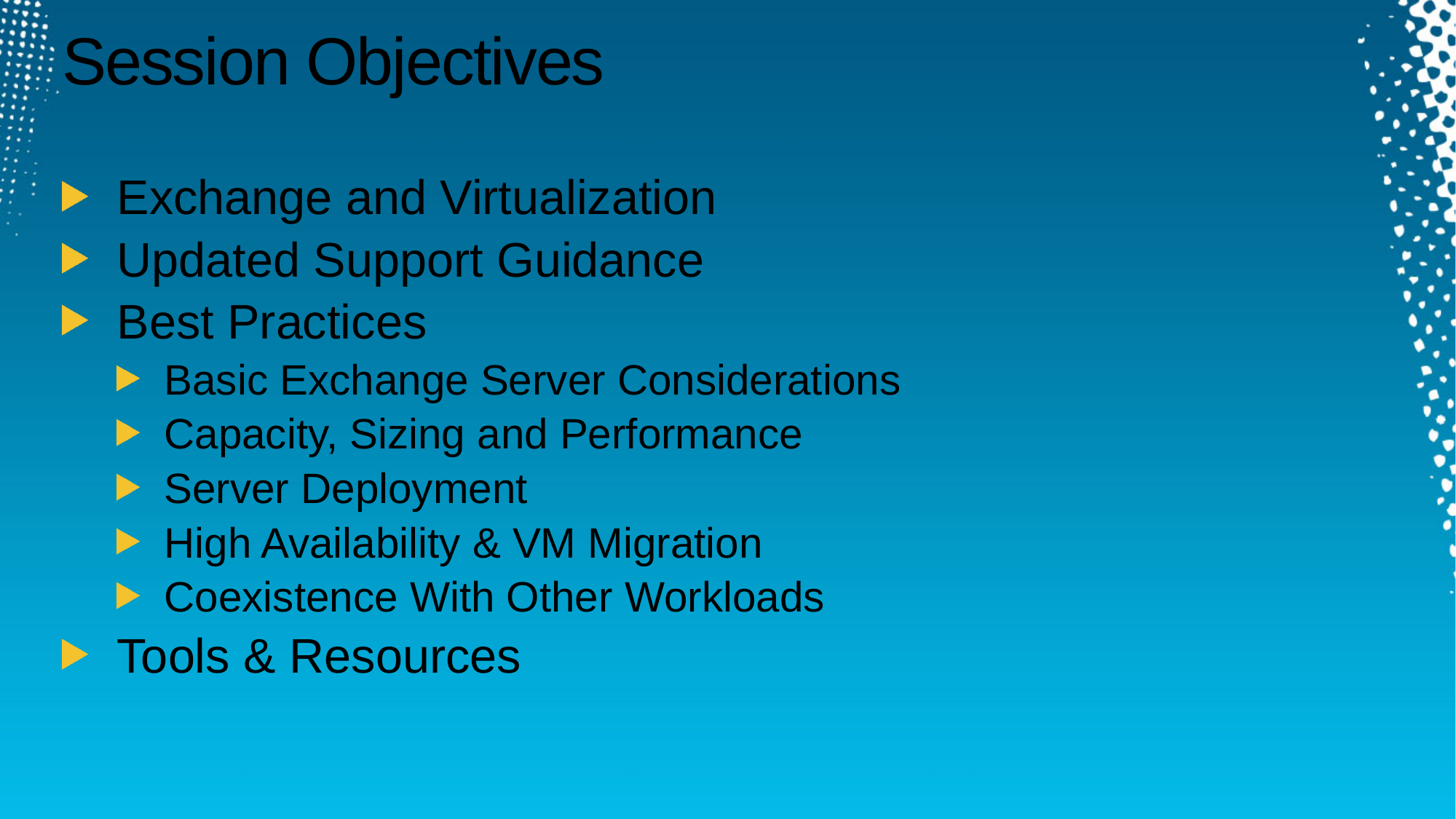

# Session Objectives
Exchange and Virtualization
Updated Support Guidance
Best Practices
Basic Exchange Server Considerations
Capacity, Sizing and Performance
Server Deployment
High Availability & VM Migration
Coexistence With Other Workloads
Tools & Resources